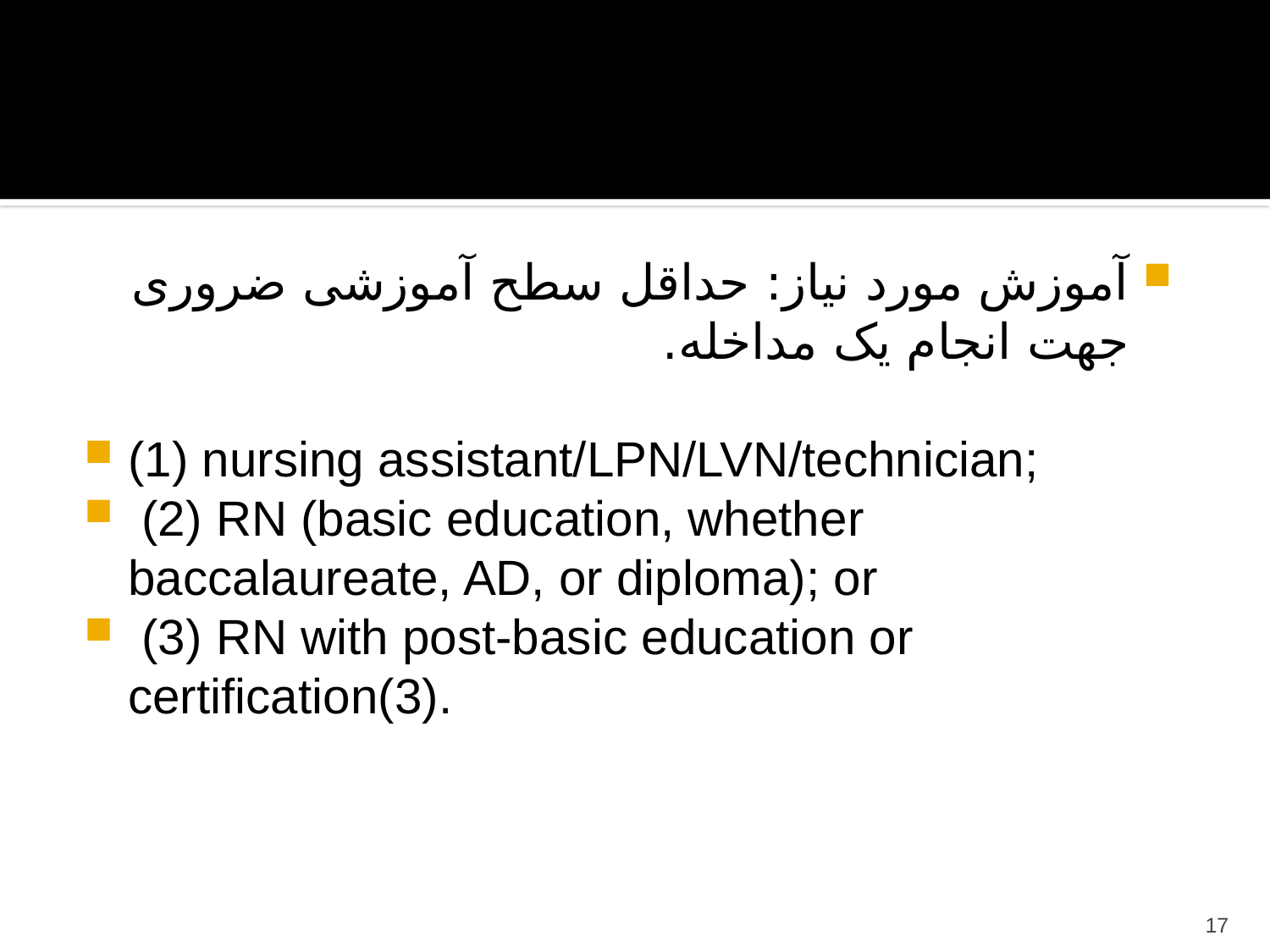

#
آموزش مورد نیاز: حداقل سطح آموزشی ضروری جهت انجام یک مداخله.

(1) nursing assistant/LPN/LVN/technician;
 (2) RN (basic education, whether baccalaureate, AD, or diploma); or
 (3) RN with post-basic education or certification(3).
17